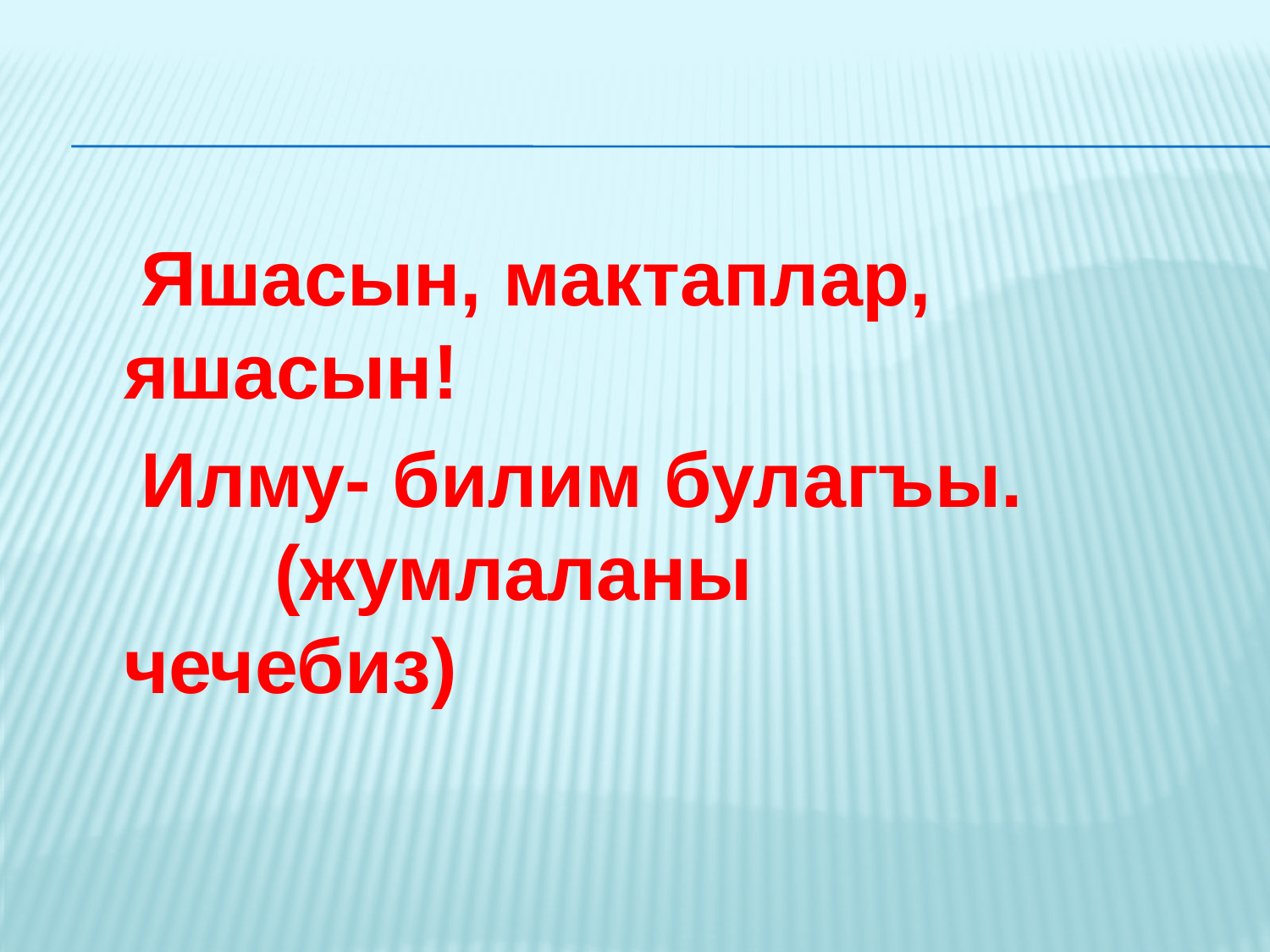

#
   Яшасын, мактаплар,   яшасын!
   Илму- билим булагъы.         (жумлаланы чечебиз)